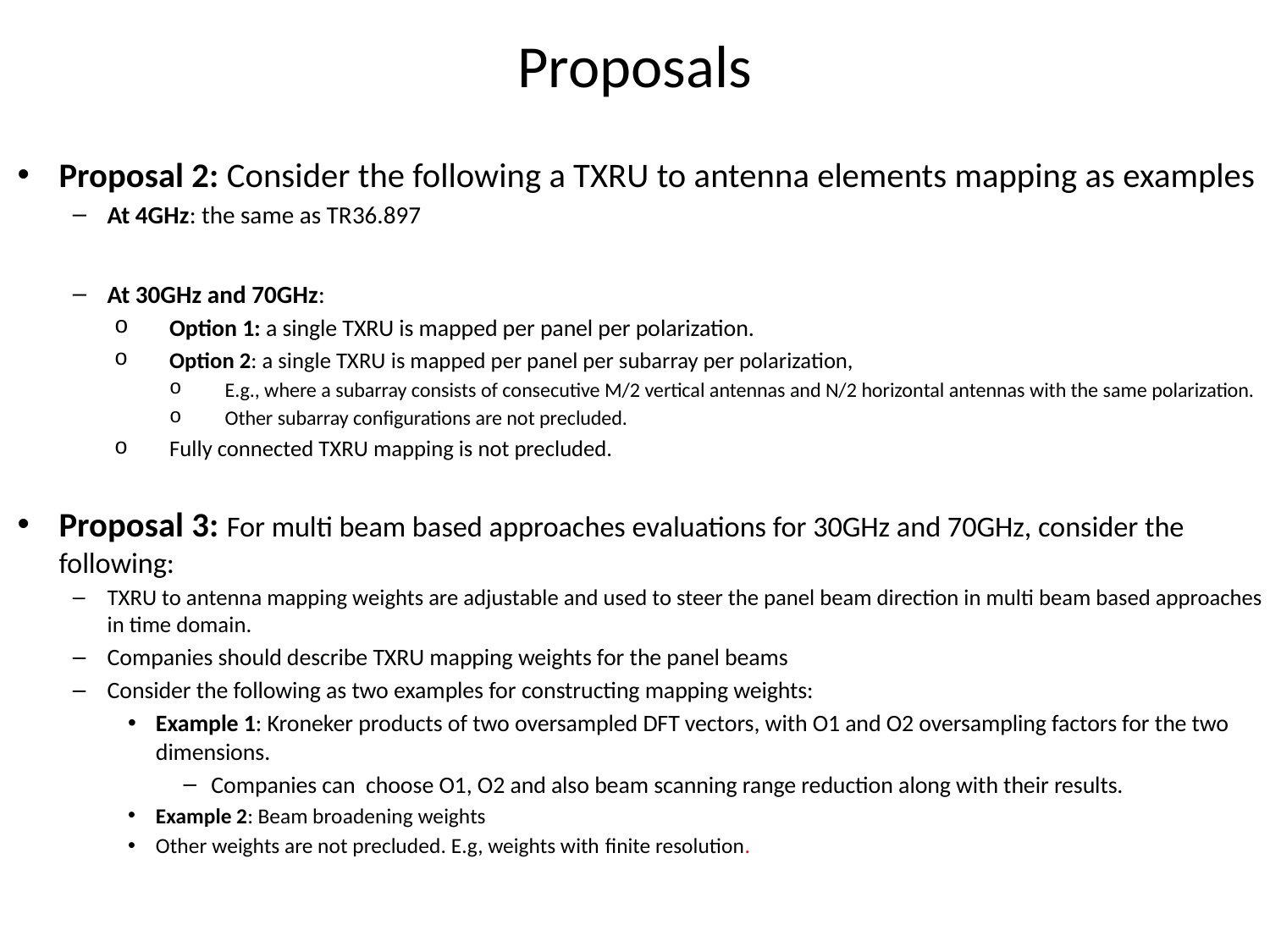

# Proposals

Proposal 2: Consider the following a TXRU to antenna elements mapping as examples
At 4GHz: the same as TR36.897

At 30GHz and 70GHz:
Option 1: a single TXRU is mapped per panel per polarization.
Option 2: a single TXRU is mapped per panel per subarray per polarization,
E.g., where a subarray consists of consecutive M/2 vertical antennas and N/2 horizontal antennas with the same polarization.
Other subarray configurations are not precluded.
Fully connected TXRU mapping is not precluded.

Proposal 3: For multi beam based approaches evaluations for 30GHz and 70GHz, consider the following:
TXRU to antenna mapping weights are adjustable and used to steer the panel beam direction in multi beam based approaches in time domain.
Companies should describe TXRU mapping weights for the panel beams
Consider the following as two examples for constructing mapping weights:
Example 1: Kroneker products of two oversampled DFT vectors, with O1 and O2 oversampling factors for the two dimensions.
Companies can  choose O1, O2 and also beam scanning range reduction along with their results.
Example 2: Beam broadening weights
Other weights are not precluded. E.g, weights with finite resolution.